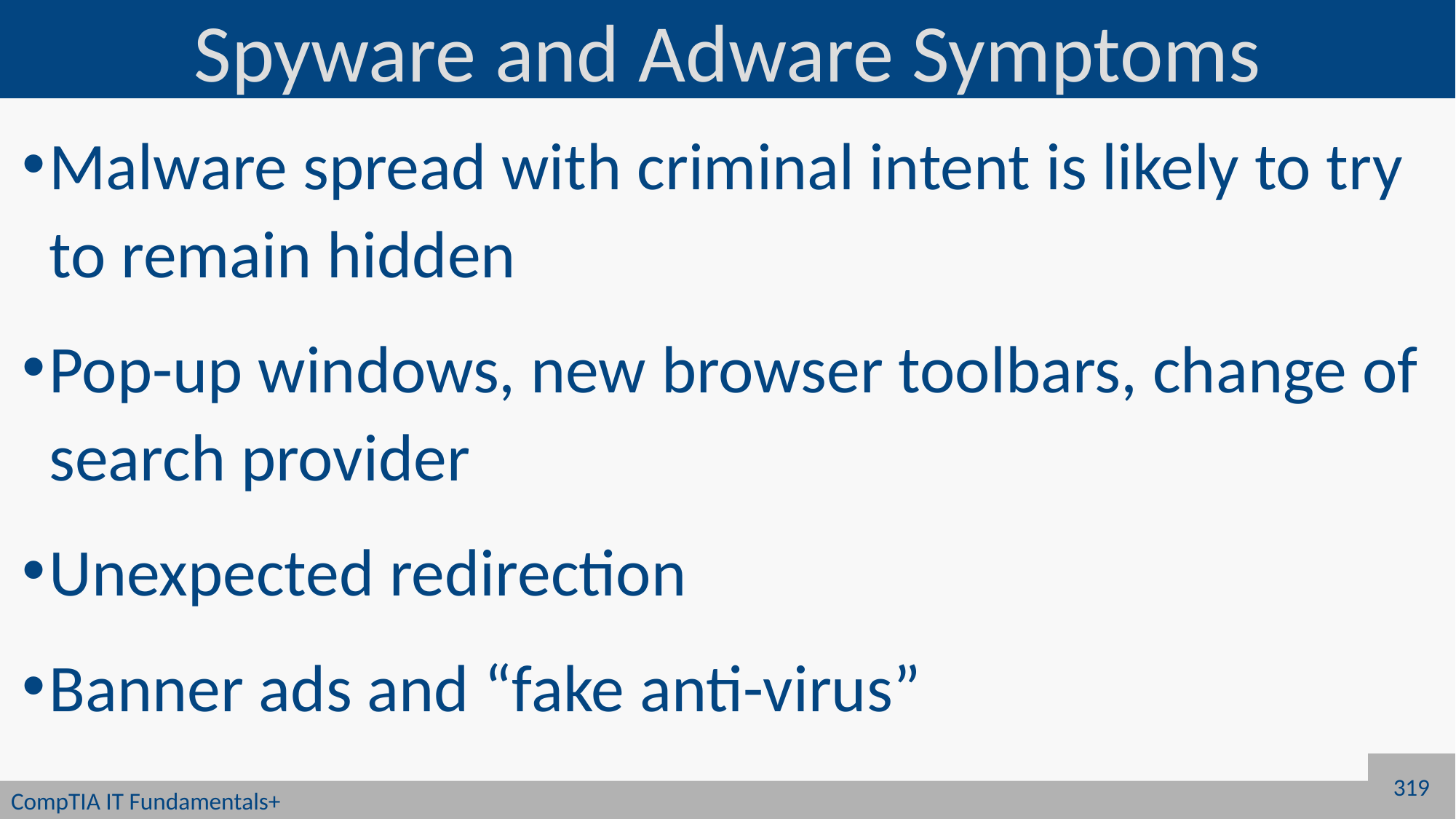

# Spyware and Adware Symptoms
Malware spread with criminal intent is likely to try to remain hidden
Pop-up windows, new browser toolbars, change of search provider
Unexpected redirection
Banner ads and “fake anti-virus”
319
CompTIA IT Fundamentals+